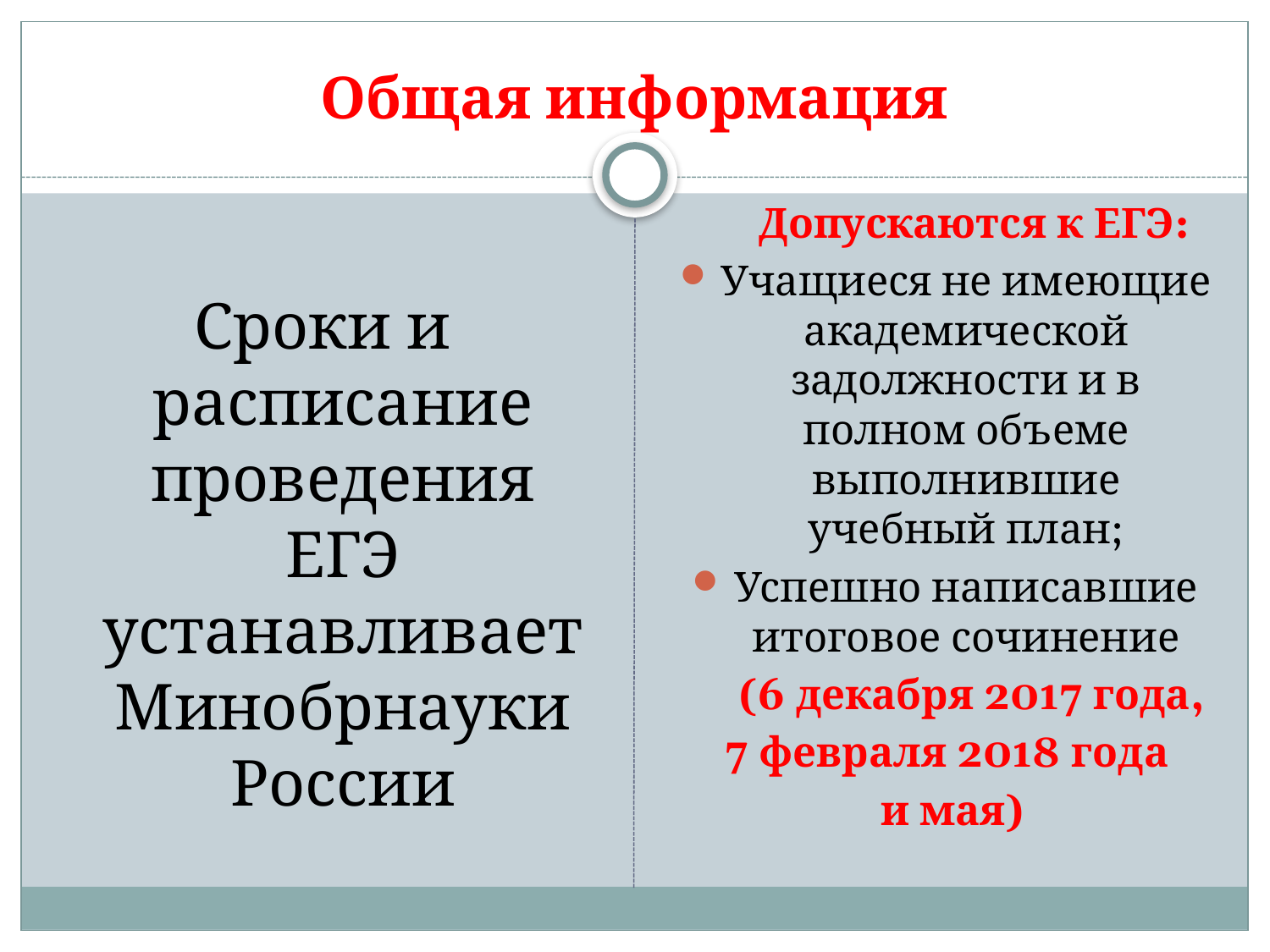

# Общая информация

Сроки и расписание проведения ЕГЭ устанавливает Минобрнауки России
        Допускаются к ЕГЭ:
Учащиеся не имеющие академической задолжности и в полном объеме выполнившие учебный план;
Успешно написавшие итоговое сочинение
     (6 декабря 2017 года,
7 февраля 2018 года
 и мая)